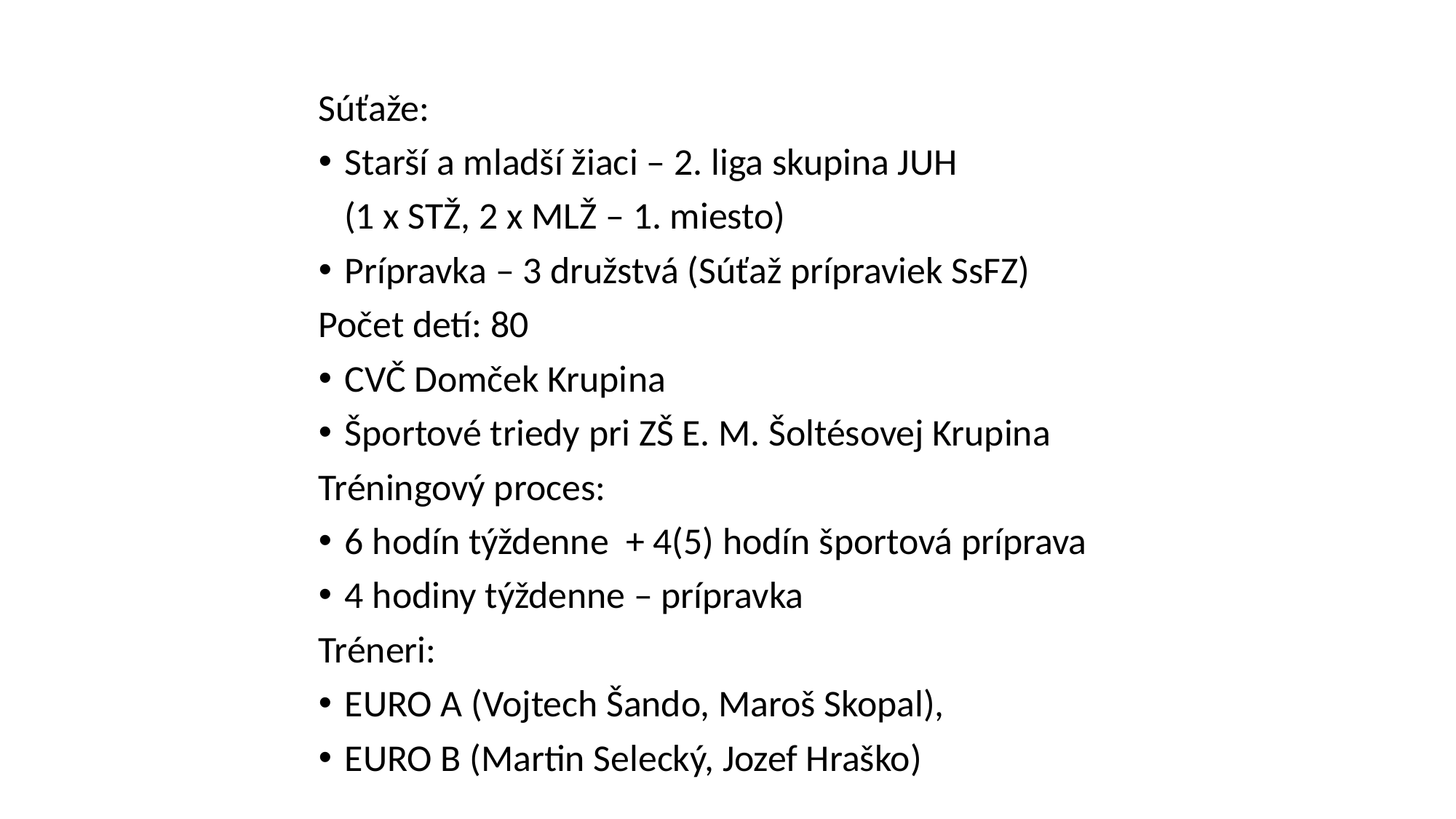

Súťaže:
Starší a mladší žiaci – 2. liga skupina JUH
   (1 x STŽ, 2 x MLŽ – 1. miesto)
Prípravka – 3 družstvá (Súťaž prípraviek SsFZ)
Počet detí: 80
CVČ Domček Krupina
Športové triedy pri ZŠ E. M. Šoltésovej Krupina
Tréningový proces:
6 hodín týždenne  + 4(5) hodín športová príprava
4 hodiny týždenne – prípravka
Tréneri:
EURO A (Vojtech Šando, Maroš Skopal),
EURO B (Martin Selecký, Jozef Hraško)